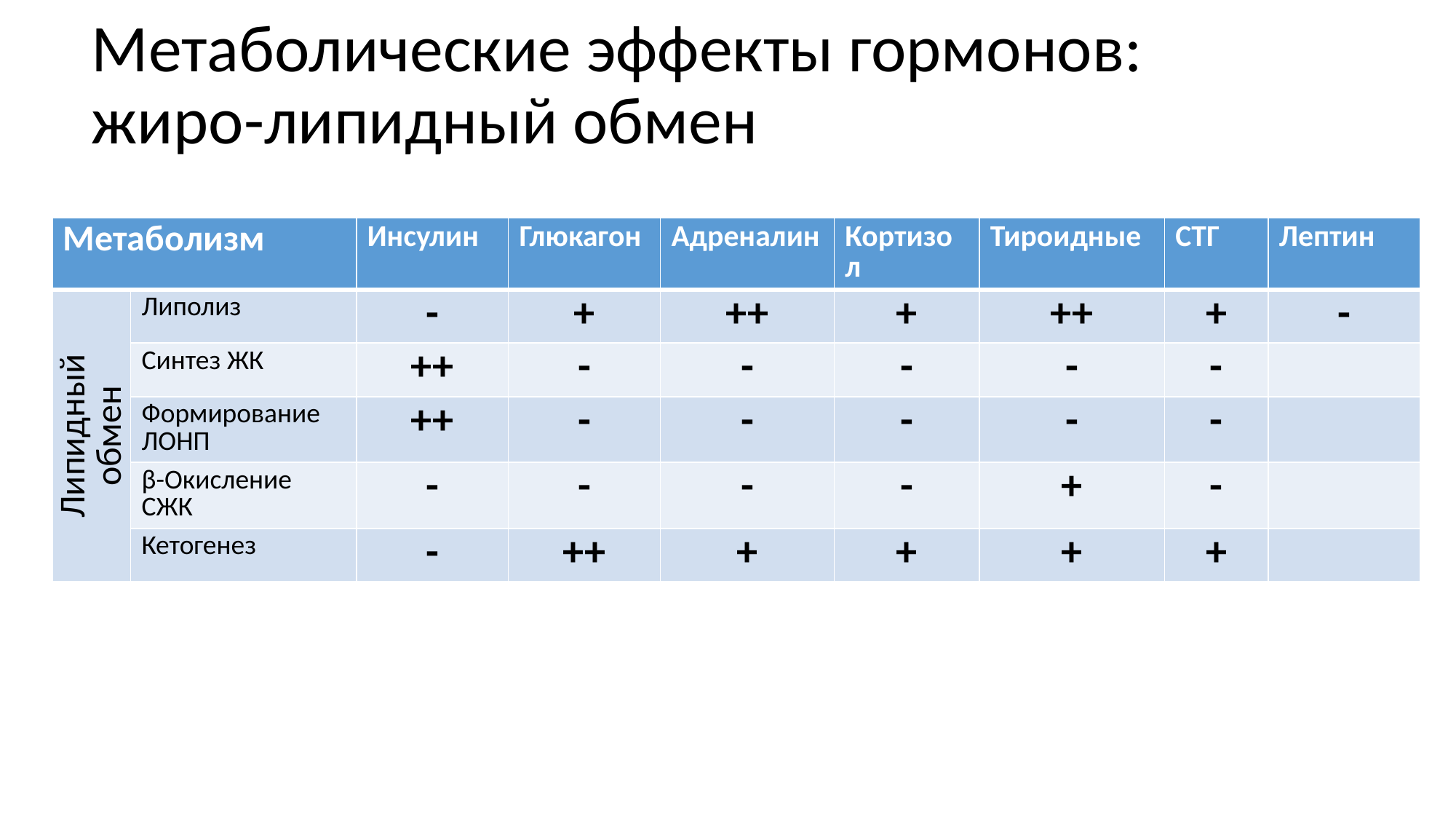

# Метаболические эффекты гормонов: жиро-липидный обмен
| Метаболизм |  | Инсулин | Глюкагон | Адреналин | Кортизол | Тироидные | СТГ | Лептин |
| --- | --- | --- | --- | --- | --- | --- | --- | --- |
| Липидный обмен | Липолиз | - | + | ++ | + | ++ | + | - |
|  | Синтез ЖК | ++ | - | - | - | - | - |  |
|  | Формирование ЛОНП | ++ | - | - | - | - | - |  |
|  | β-Окисление СЖК | - | - | - | - | + | - |  |
|  | Кетогенез | - | ++ | + | + | + | + |  |